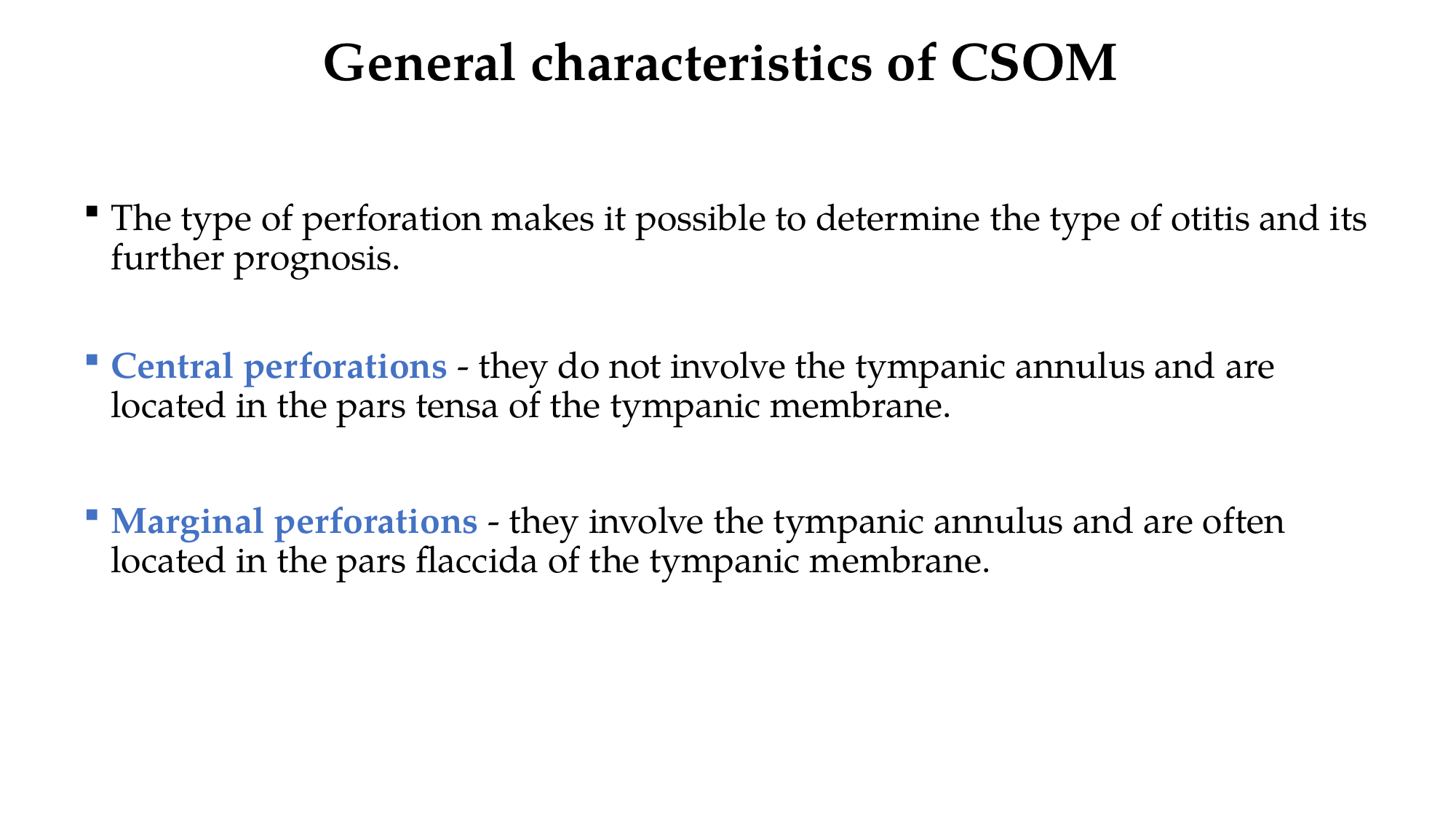

General characteristics of CSOM
The type of perforation makes it possible to determine the type of otitis and its further prognosis.

Central perforations - they do not involve the tympanic annulus and are located in the pars tensa of the tympanic membrane.

Marginal perforations - they involve the tympanic annulus and are often located in the pars flaccida of the tympanic membrane.